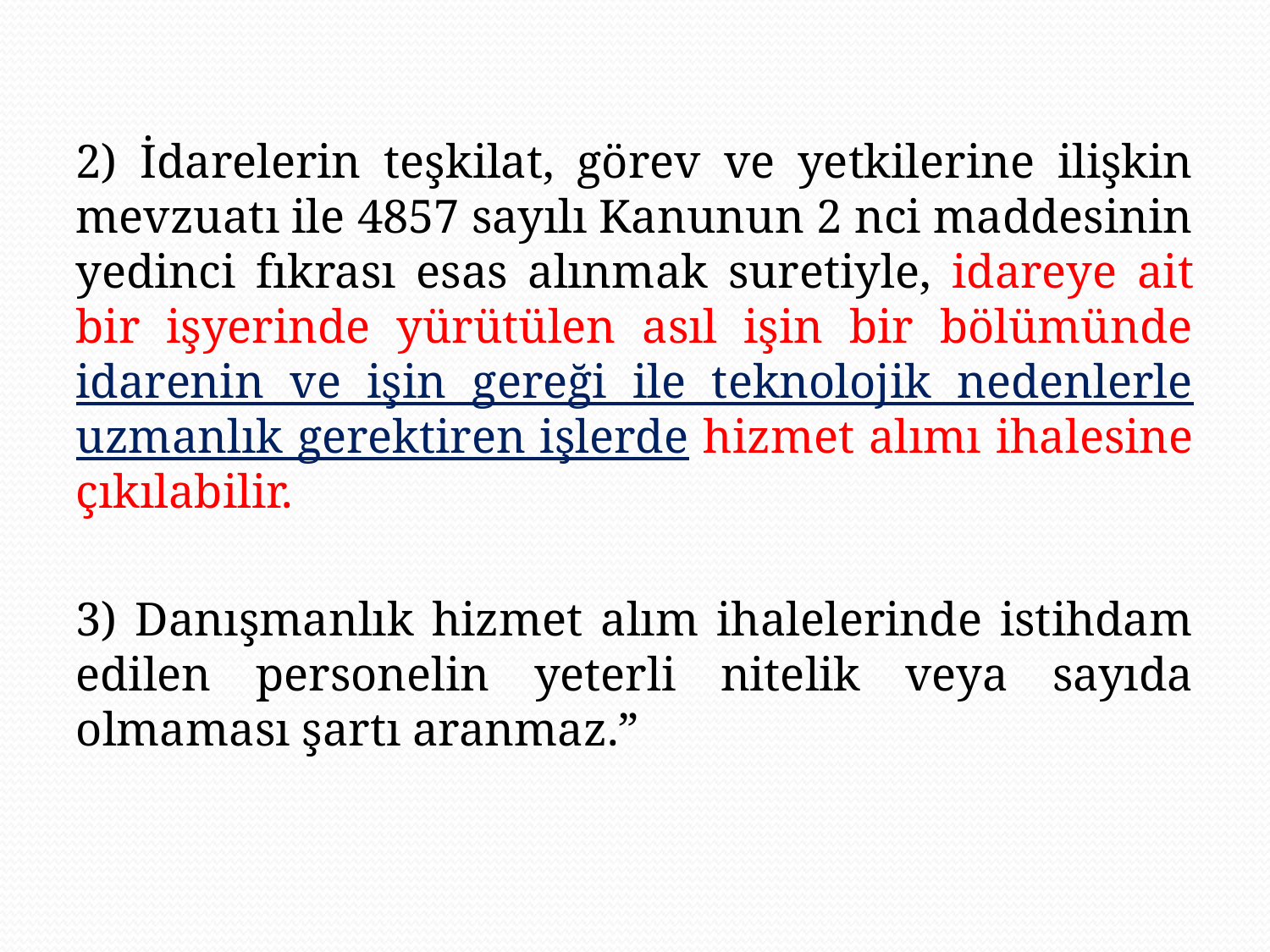

2) İdarelerin teşkilat, görev ve yetkilerine ilişkin mevzuatı ile 4857 sayılı Kanunun 2 nci maddesinin yedinci fıkrası esas alınmak suretiyle, idareye ait bir işyerinde yürütülen asıl işin bir bölümünde idarenin ve işin gereği ile teknolojik nedenlerle uzmanlık gerektiren işlerde hizmet alımı ihalesine çıkılabilir.

3) Danışmanlık hizmet alım ihalelerinde istihdam edilen personelin yeterli nitelik veya sayıda olmaması şartı aranmaz.”